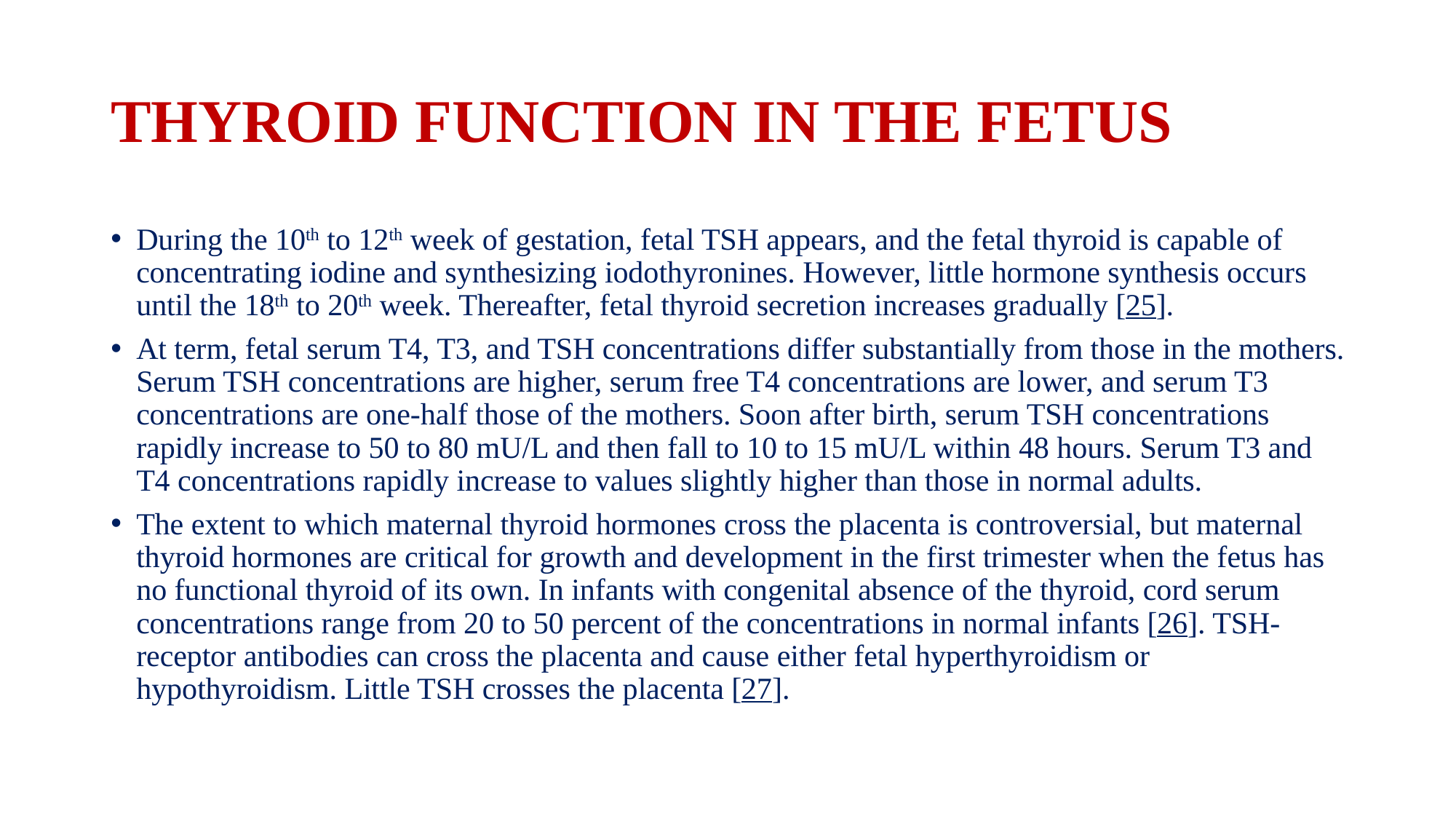

# THYROID FUNCTION IN THE FETUS
During the 10th to 12th week of gestation, fetal TSH appears, and the fetal thyroid is capable of concentrating iodine and synthesizing iodothyronines. However, little hormone synthesis occurs until the 18th to 20th week. Thereafter, fetal thyroid secretion increases gradually [25].
At term, fetal serum T4, T3, and TSH concentrations differ substantially from those in the mothers. Serum TSH concentrations are higher, serum free T4 concentrations are lower, and serum T3 concentrations are one-half those of the mothers. Soon after birth, serum TSH concentrations rapidly increase to 50 to 80 mU/L and then fall to 10 to 15 mU/L within 48 hours. Serum T3 and T4 concentrations rapidly increase to values slightly higher than those in normal adults.
The extent to which maternal thyroid hormones cross the placenta is controversial, but maternal thyroid hormones are critical for growth and development in the first trimester when the fetus has no functional thyroid of its own. In infants with congenital absence of the thyroid, cord serum concentrations range from 20 to 50 percent of the concentrations in normal infants [26]. TSH-receptor antibodies can cross the placenta and cause either fetal hyperthyroidism or hypothyroidism. Little TSH crosses the placenta [27].